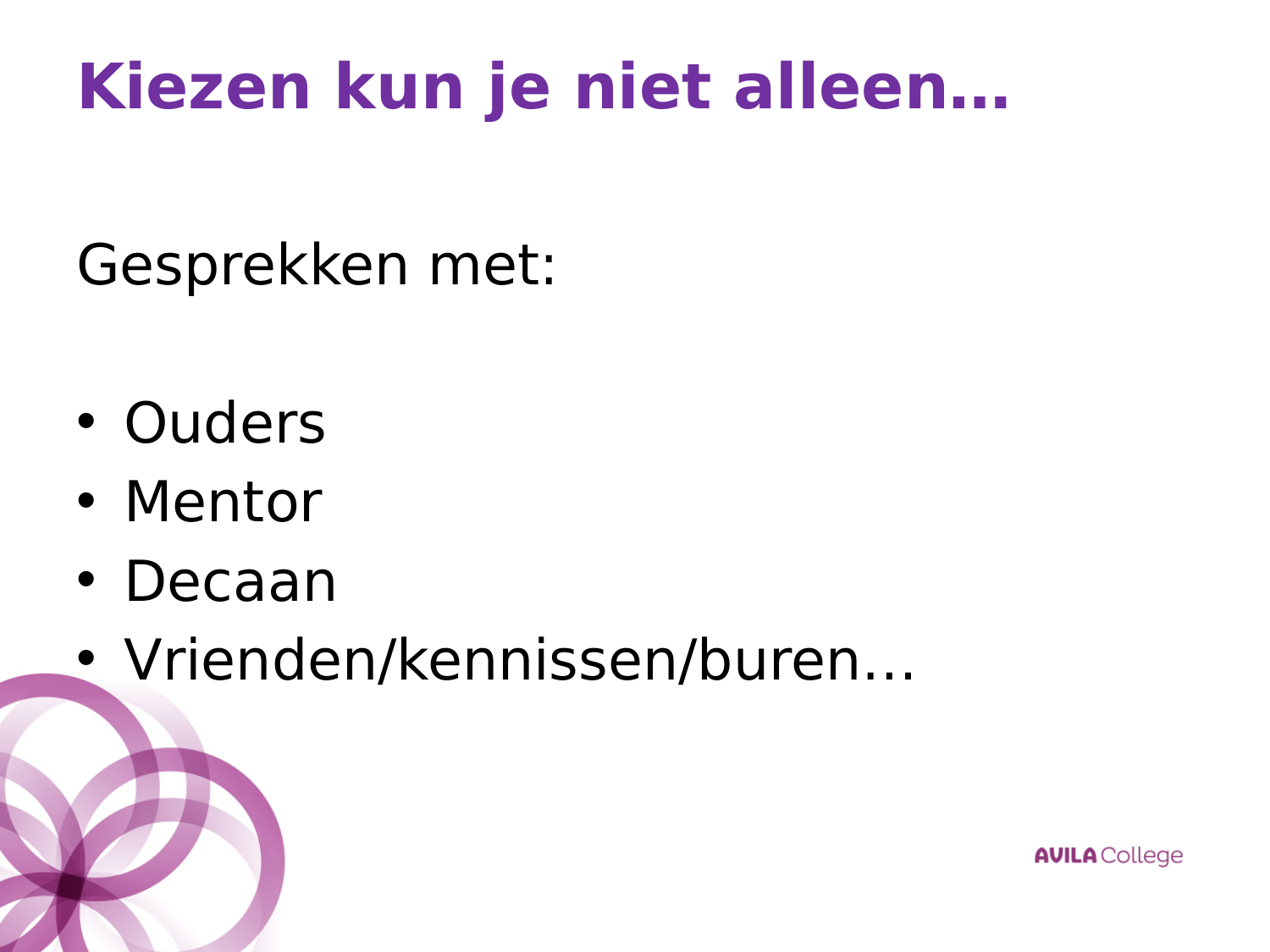

# Kiezen kun je niet alleen…
Gesprekken met:

Ouders
Mentor
Decaan
Vrienden/kennissen/buren…